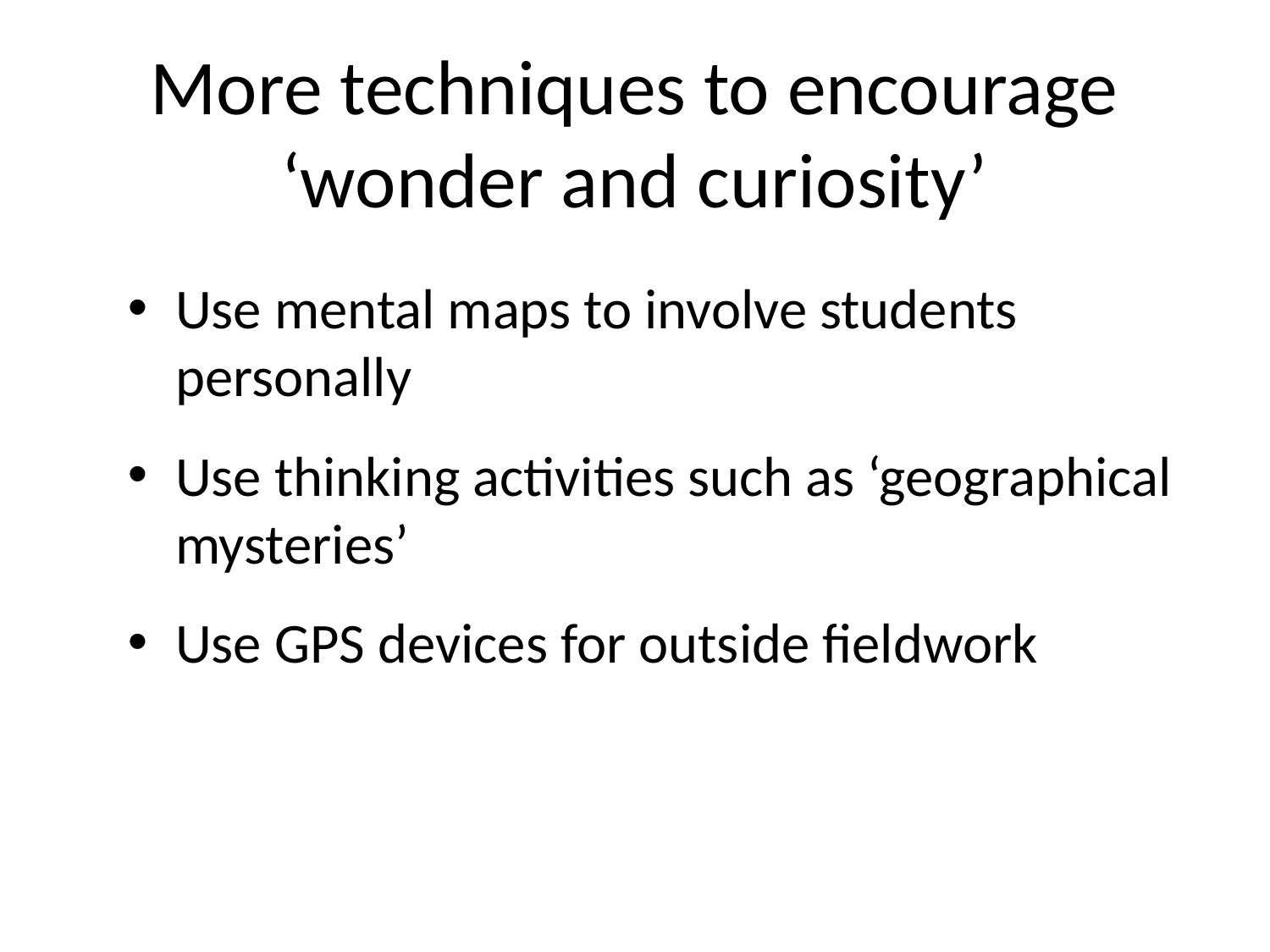

# More techniques to encourage ‘wonder and curiosity’
Use mental maps to involve students personally
Use thinking activities such as ‘geographical mysteries’
Use GPS devices for outside fieldwork